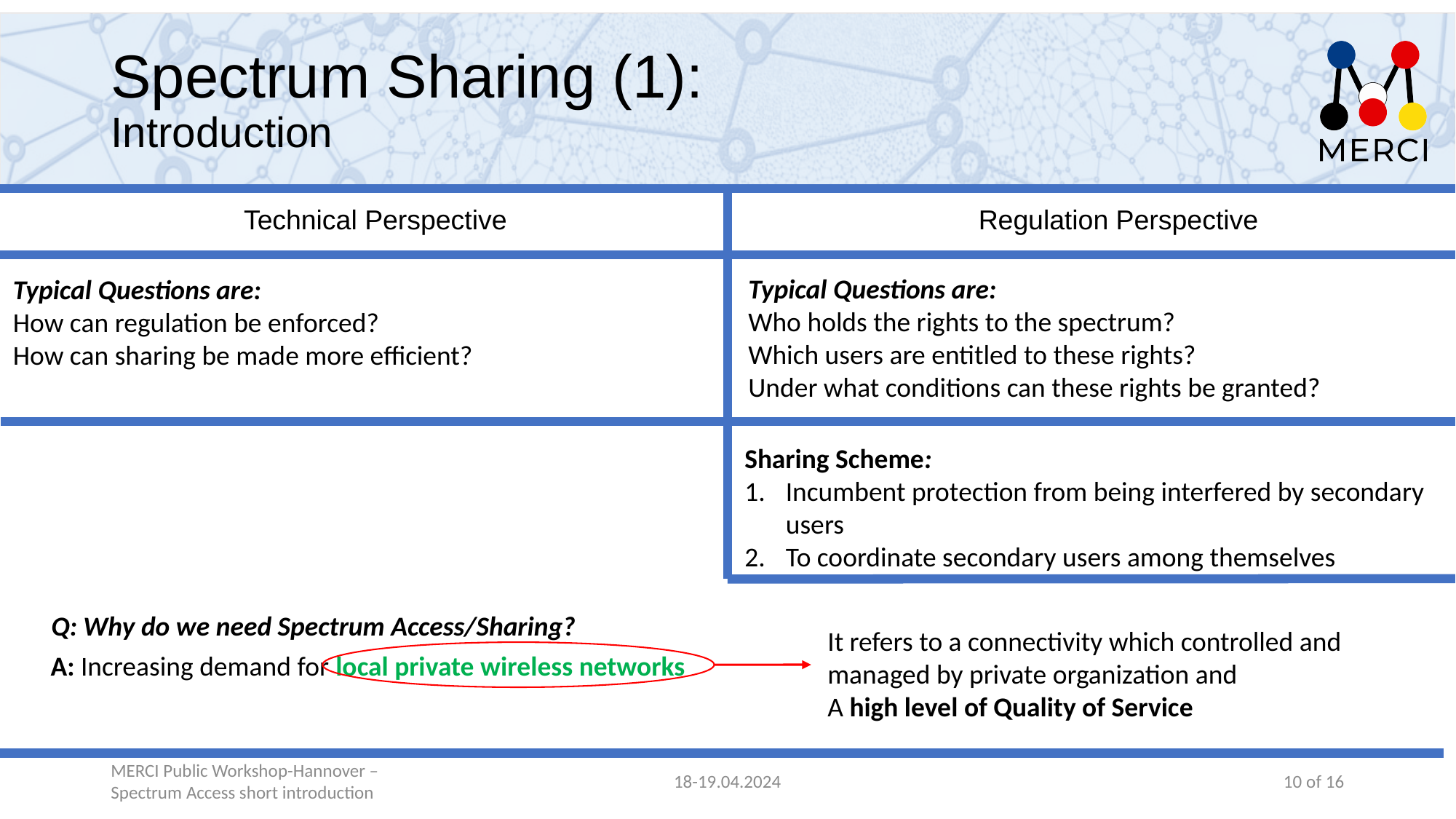

# Spectrum Sharing (1): Introduction
Technical Perspective
Regulation Perspective
Typical Questions are:
Who holds the rights to the spectrum?
Which users are entitled to these rights?
Under what conditions can these rights be granted?
Typical Questions are:
How can regulation be enforced?
How can sharing be made more efficient?
Sharing Scheme:
Incumbent protection from being interfered by secondary users
To coordinate secondary users among themselves
Q: Why do we need Spectrum Access/Sharing?
A: Increasing demand for local private wireless networks
It refers to a connectivity which controlled and managed by private organization and
A high level of Quality of Service

MERCI Public Workshop-Hannover – Spectrum Access short introduction
18-19.04.2024
10 of 16